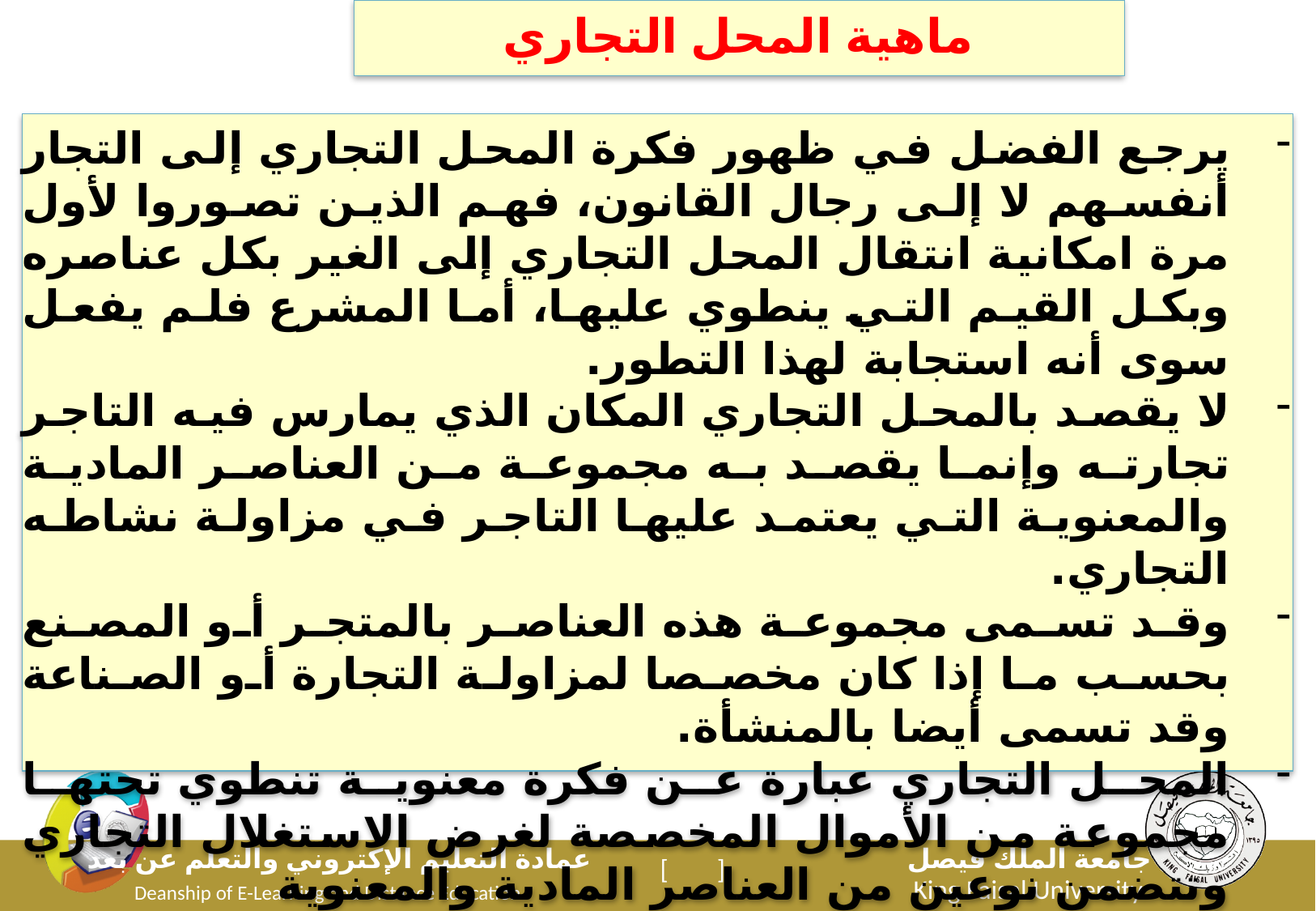

ماهية المحل التجاري

يرجع الفضل في ظهور فكرة المحل التجاري إلى التجار أنفسهم لا إلى رجال القانون، فهم الذين تصوروا لأول مرة امكانية انتقال المحل التجاري إلى الغير بكل عناصره وبكل القيم التي ينطوي عليها، أما المشرع فلم يفعل سوى أنه استجابة لهذا التطور.
لا يقصد بالمحل التجاري المكان الذي يمارس فيه التاجر تجارته وإنما يقصد به مجموعة من العناصر المادية والمعنوية التي يعتمد عليها التاجر في مزاولة نشاطه التجاري.
وقد تسمى مجموعة هذه العناصر بالمتجر أو المصنع بحسب ما إذا كان مخصصا لمزاولة التجارة أو الصناعة وقد تسمى أيضا بالمنشأة.
المحل التجاري عبارة عن فكرة معنوية تنطوي تحتها مجموعة من الأموال المخصصة لغرض الاستغلال التجاري وتتضمن نوعين من العناصر المادية والمعنوية